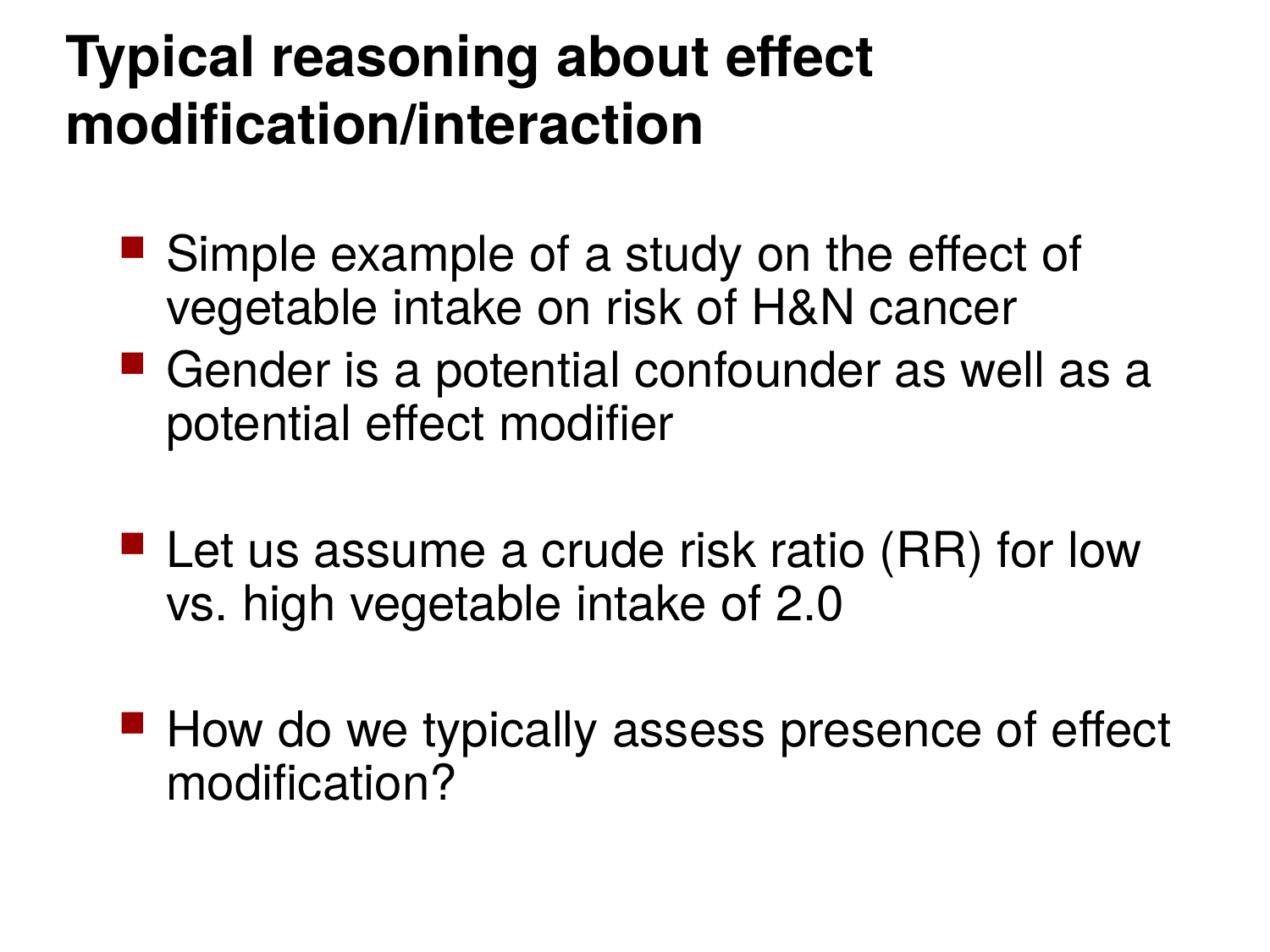

# Typical reasoning about effect modification/interaction
Simple example of a study on the effect of vegetable intake on risk of H&N cancer
Gender is a potential confounder as well as a potential effect modifier

Let us assume a crude risk ratio (RR) for low vs. high vegetable intake of 2.0

How do we typically assess presence of effect modification?